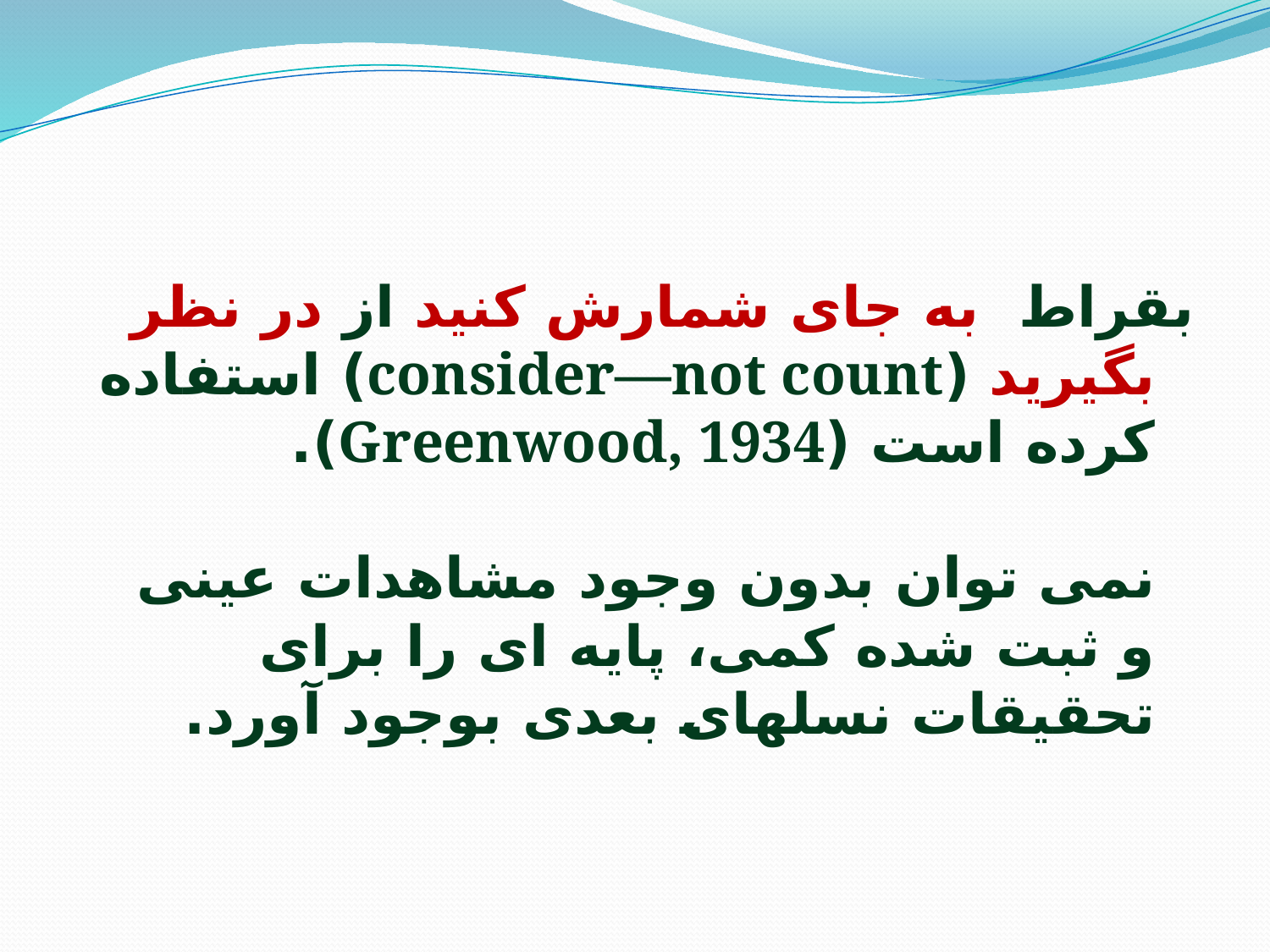

#
بقراط  به جای شمارش کنيد از در نظر بگيريد (consider—not count) استفاده کرده است (Greenwood, 1934).
نمی توان بدون وجود مشاهدات عينی و ثبت شده کمی، پايه ای را برای تحقيقات نسلهای بعدی بوجود آورد.